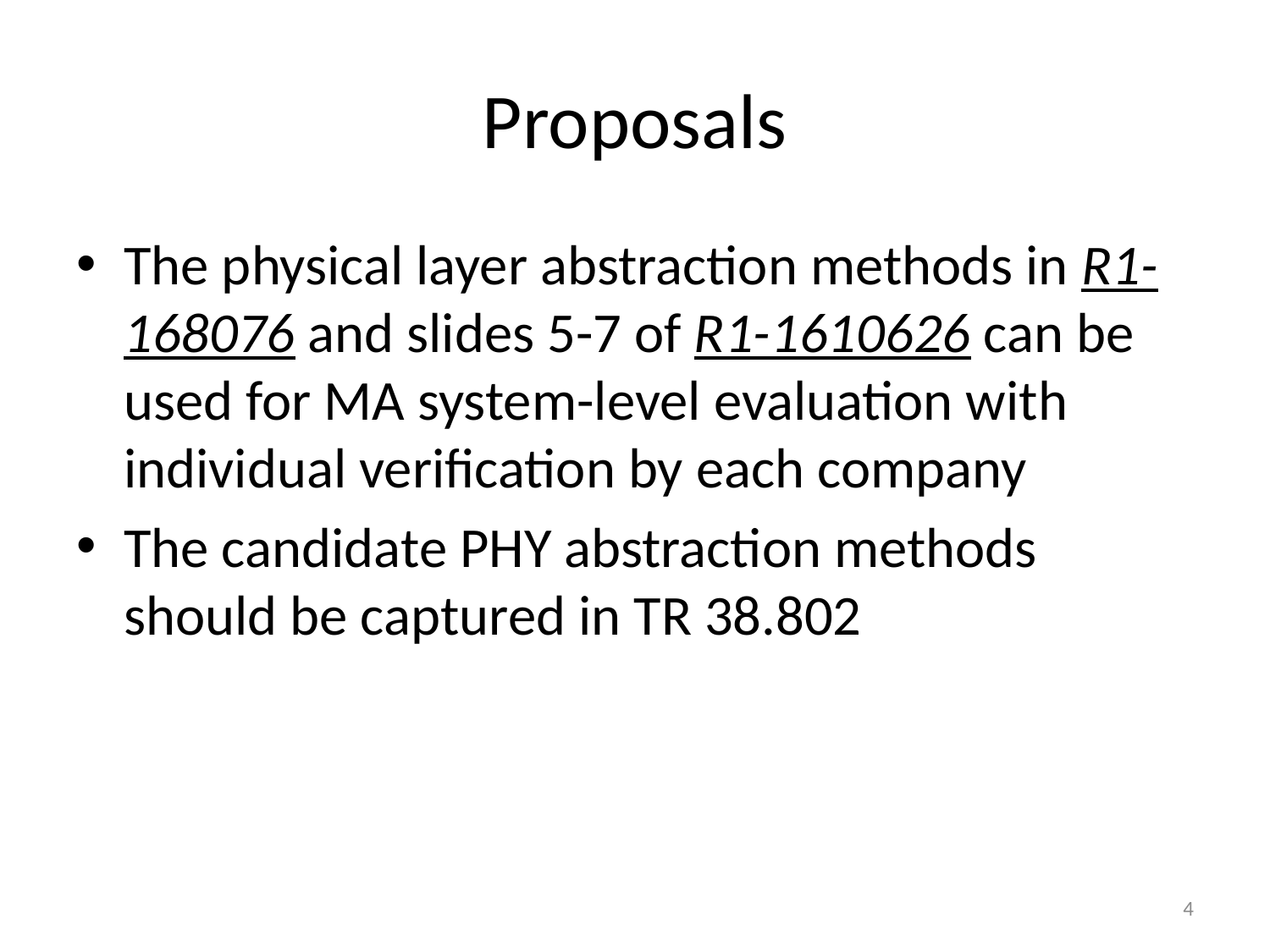

# Proposals
The physical layer abstraction methods in R1-168076 and slides 5-7 of R1-1610626 can be used for MA system-level evaluation with individual verification by each company
The candidate PHY abstraction methods should be captured in TR 38.802
4